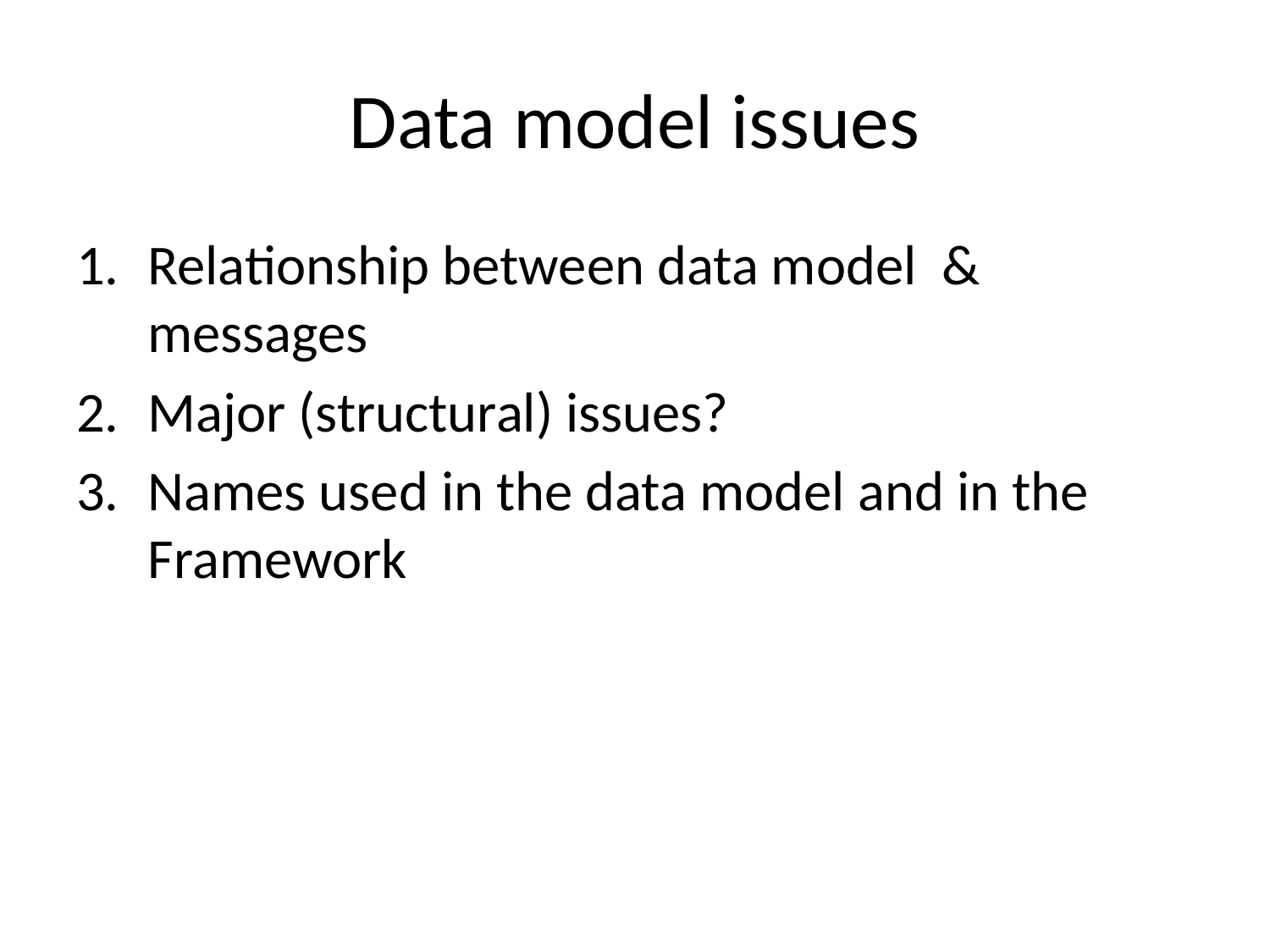

# Data model issues
Relationship between data model  & messages
Major (structural) issues?
Names used in the data model and in the Framework